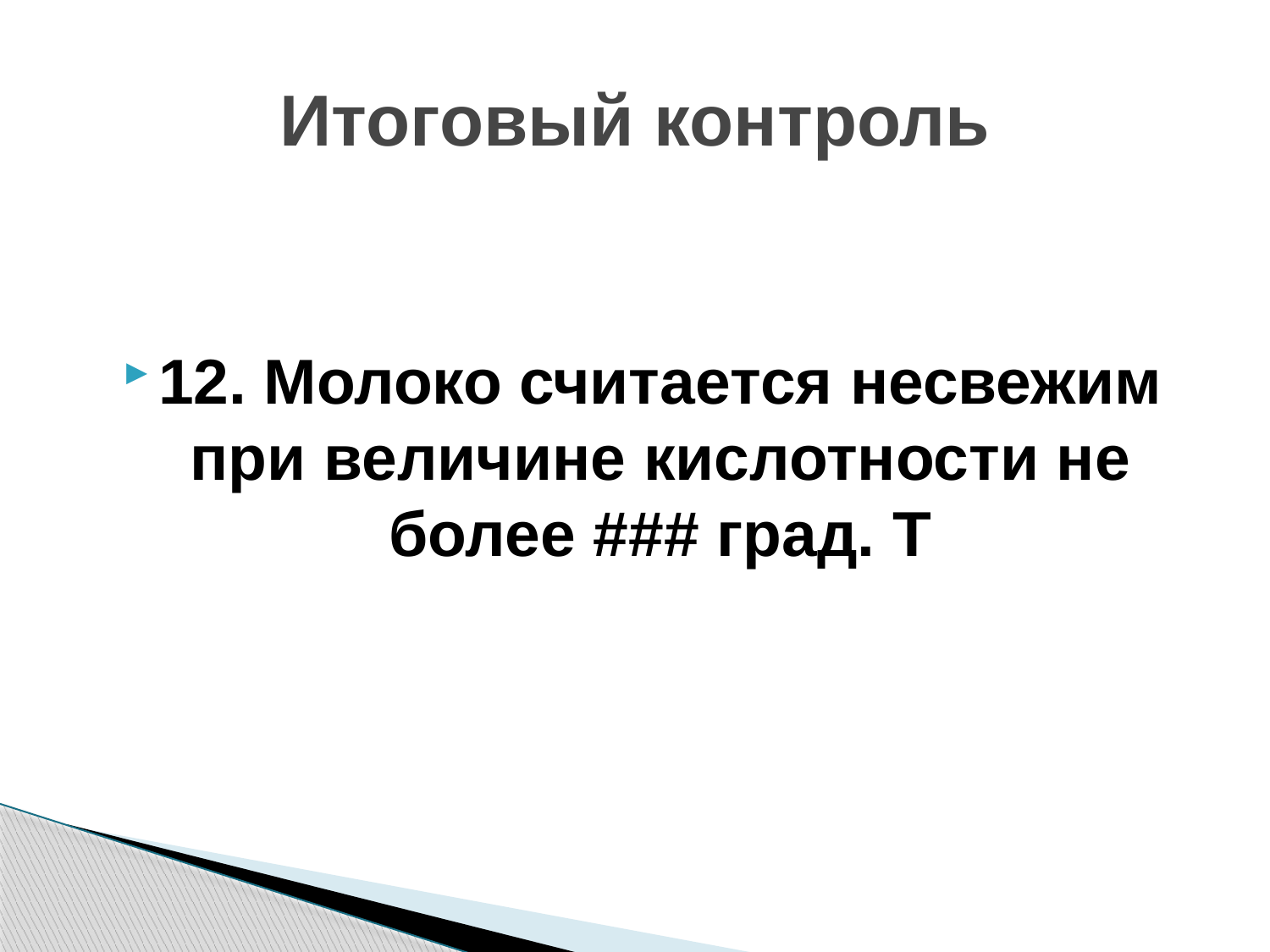

# Итоговый контроль

12. Молоко считается несвежим при величине кислотности не более ### град. Т